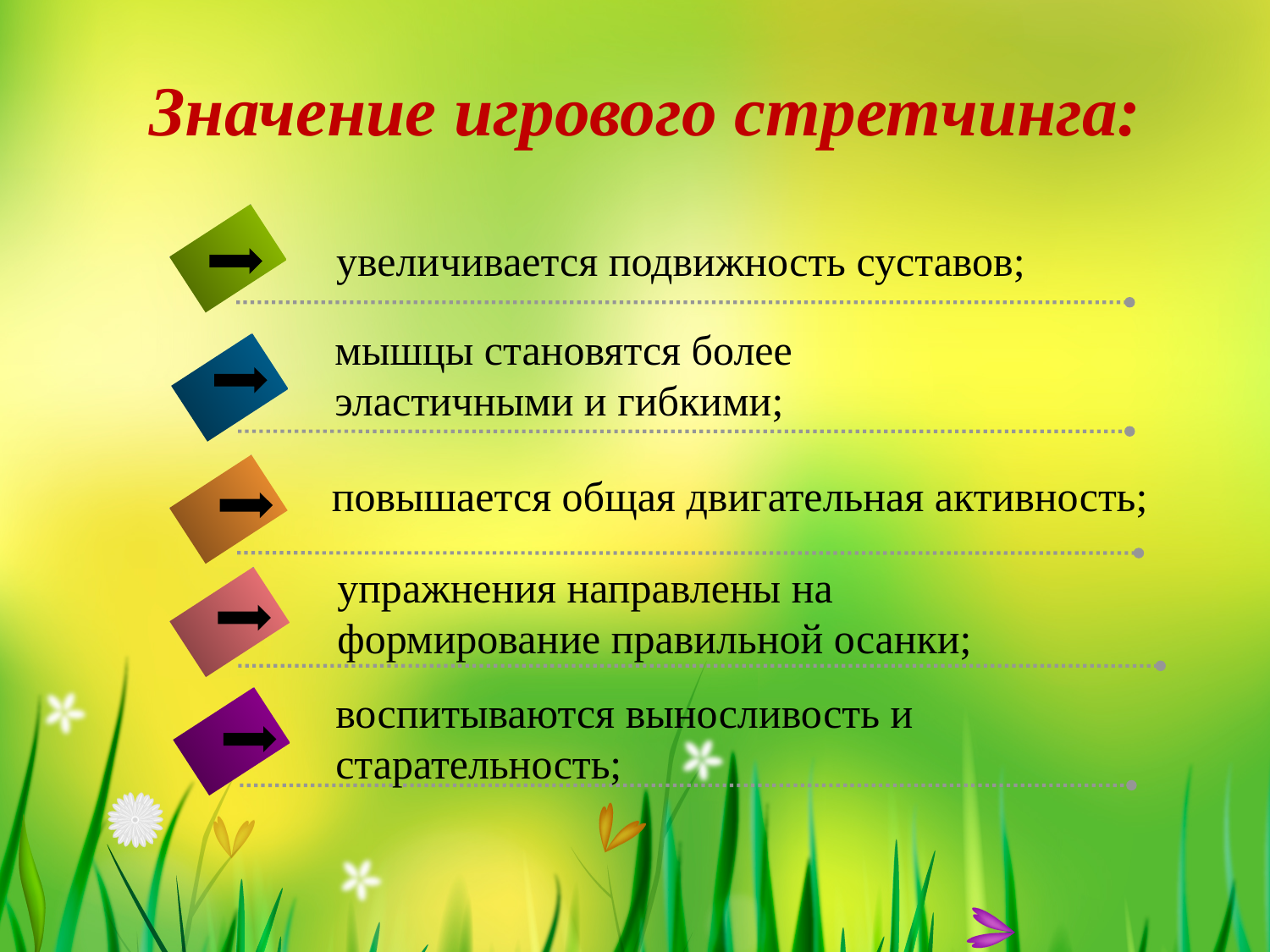

# Значение игрового стретчинга:

     увеличивается подвижность суставов;

        мышцы становятся более
        эластичными и гибкими;

повышается общая двигательная активность;

упражнения направлены на формирование правильной осанки;

воспитываются выносливость и старательность;